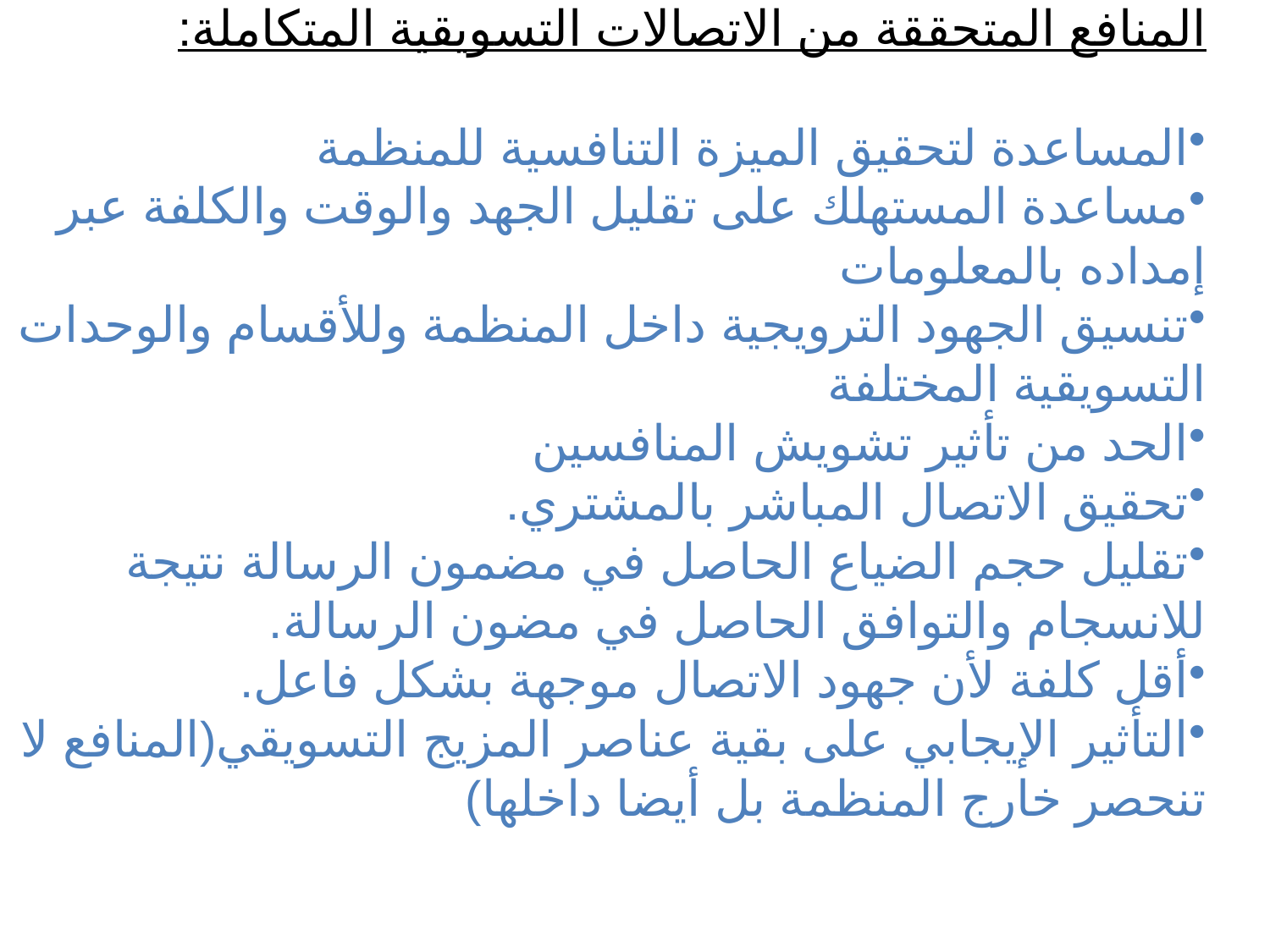

المنافع المتحققة من الاتصالات التسويقية المتكاملة:

المساعدة لتحقيق الميزة التنافسية للمنظمة
مساعدة المستهلك على تقليل الجهد والوقت والكلفة عبر إمداده بالمعلومات
تنسيق الجهود الترويجية داخل المنظمة وللأقسام والوحدات التسويقية المختلفة
الحد من تأثير تشويش المنافسين
تحقيق الاتصال المباشر بالمشتري.
تقليل حجم الضياع الحاصل في مضمون الرسالة نتيجة للانسجام والتوافق الحاصل في مضون الرسالة.
أقل كلفة لأن جهود الاتصال موجهة بشكل فاعل.
التأثير الإيجابي على بقية عناصر المزيج التسويقي(المنافع لا تنحصر خارج المنظمة بل أيضا داخلها)